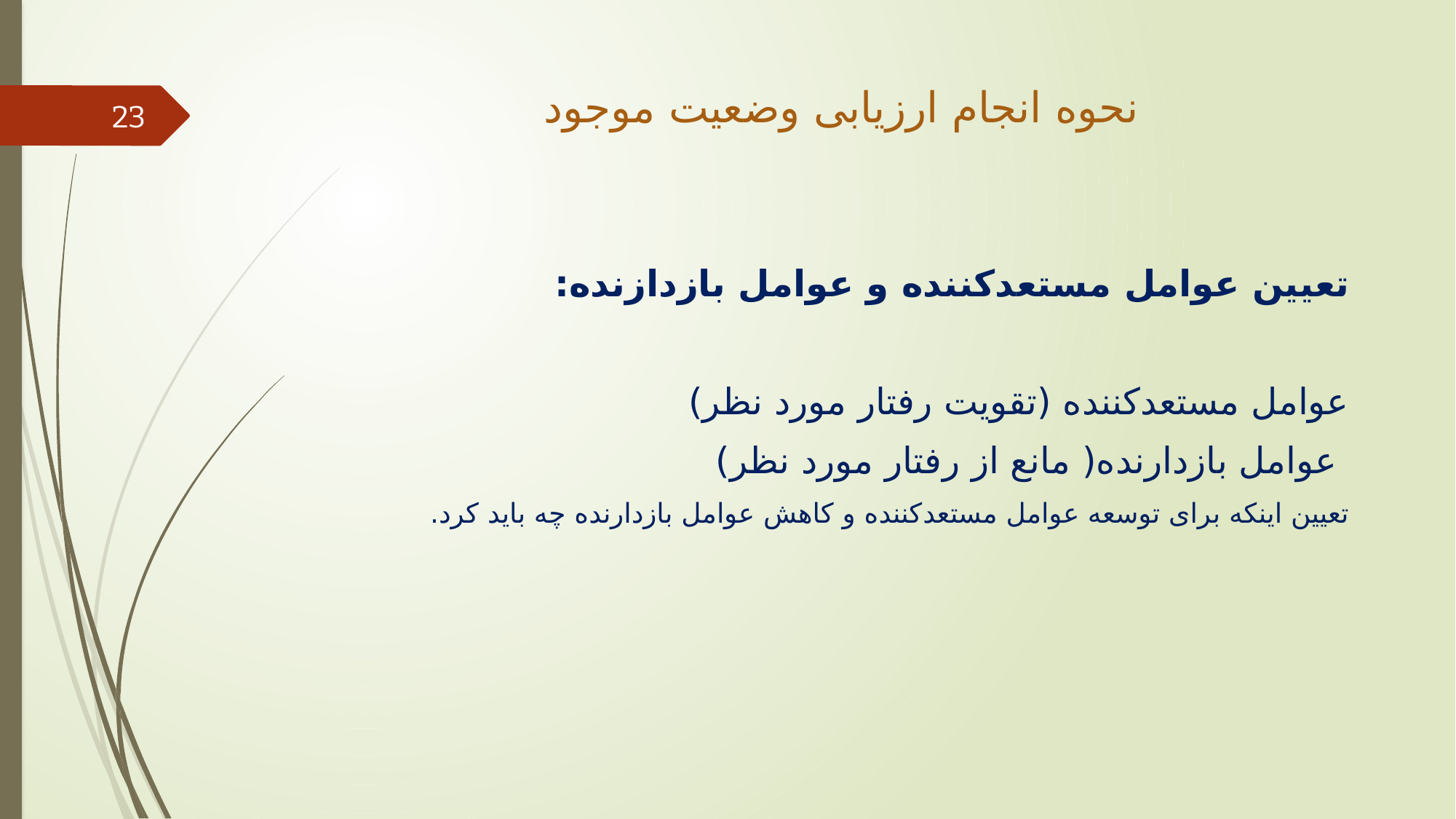

# نحوه انجام ارزیابی وضعیت موجود
23
تعیین عوامل مستعد‌کننده و عوامل بازدازنده:

عوامل مستعدکننده (تقویت رفتار مورد نظر)
 عوامل بازدارنده( مانع از رفتار مورد نظر)
تعیین اینکه برای توسعه عوامل مستعد‌کننده و کاهش عوامل بازدارنده چه باید کرد.